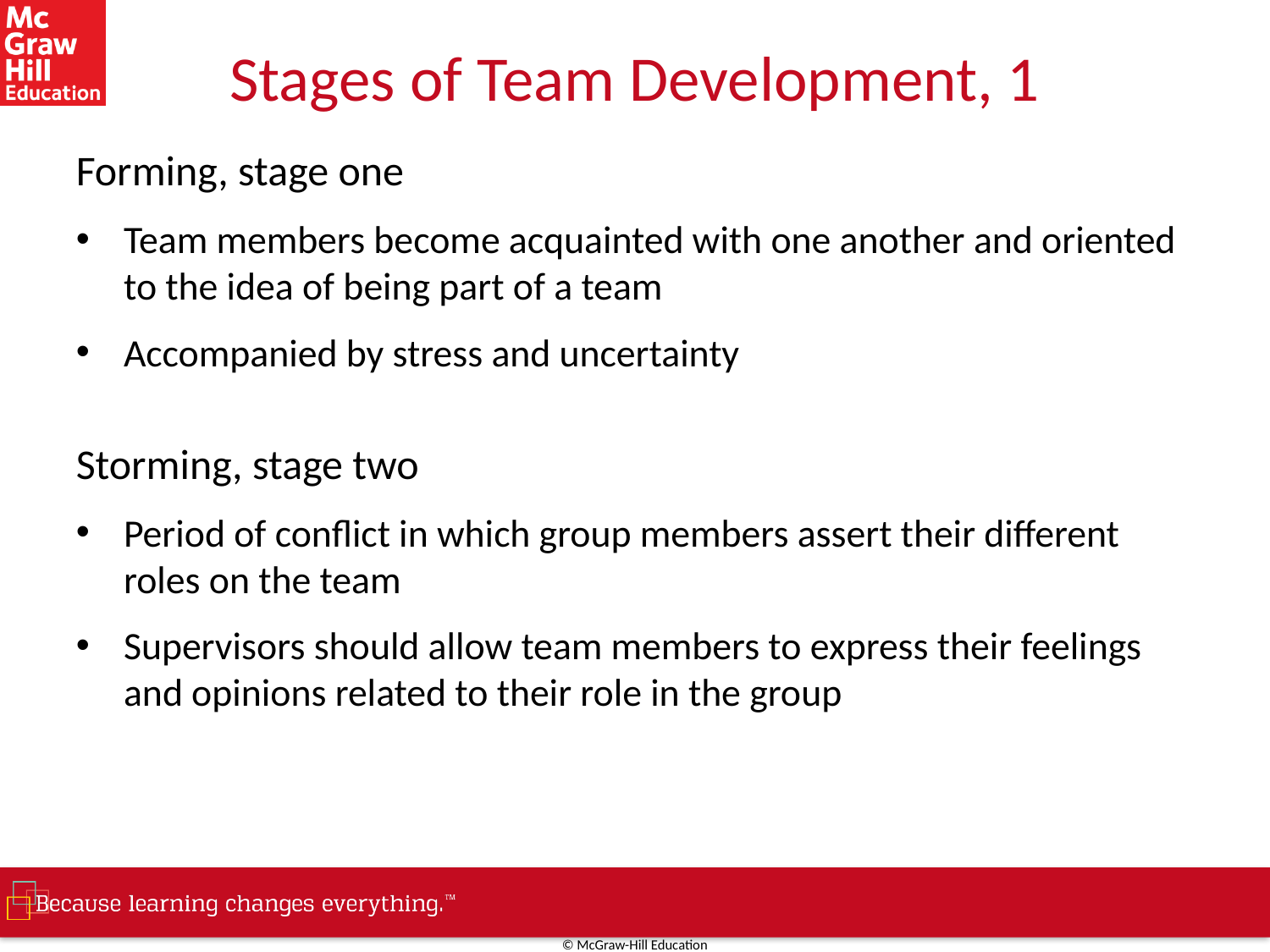

# Stages of Team Development, 1
Forming, stage one
Team members become acquainted with one another and oriented to the idea of being part of a team
Accompanied by stress and uncertainty

Storming, stage two
Period of conflict in which group members assert their different roles on the team
Supervisors should allow team members to express their feelings and opinions related to their role in the group